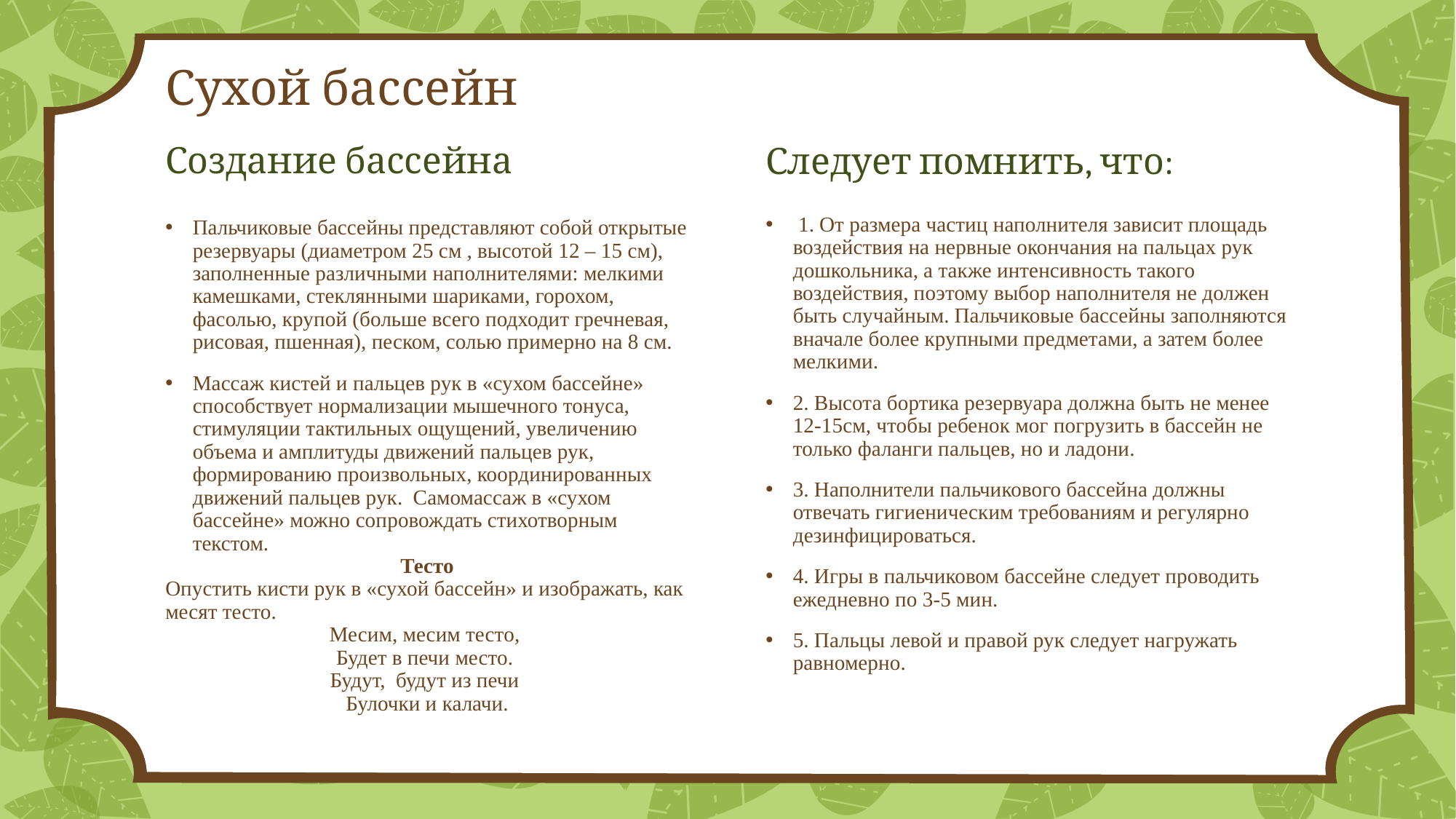

# Сухой бассейн
Следует помнить, что:
Создание бассейна

 1. От размера частиц наполнителя зависит площадь воздействия на нервные окончания на пальцах рук дошкольника, а также интенсивность такого воздействия, поэтому выбор наполнителя не должен быть случайным. Пальчиковые бассейны заполняются вначале более крупными предметами, а затем более мелкими.
2. Высота бортика резервуара должна быть не менее 12-15см, чтобы ребенок мог погрузить в бассейн не только фаланги пальцев, но и ладони.
3. Наполнители пальчикового бассейна должны отвечать гигиеническим требованиям и регулярно дезинфицироваться.
4. Игры в пальчиковом бассейне следует проводить ежедневно по 3-5 мин.
5. Пальцы левой и правой рук следует нагружать равномерно.

Пальчиковые бассейны представляют собой открытые резервуары (диаметром 25 см , высотой 12 – 15 см), заполненные различными наполнителями: мелкими камешками, стеклянными шариками, горохом, фасолью, крупой (больше всего подходит гречневая, рисовая, пшенная), песком, солью примерно на 8 см.
Массаж кистей и пальцев рук в «сухом бассейне» способствует нормализации мышечного тонуса, стимуляции тактильных ощущений, увеличению объема и амплитуды движений пальцев рук, формированию произвольных, координированных движений пальцев рук.  Самомассаж в «сухом бассейне» можно сопровождать стихотворным текстом.
Тесто
Опустить кисти рук в «сухой бассейн» и изображать, как месят тесто.
Месим, месим тесто,
Будет в печи место.
Будут,  будут из печи
Булочки и калачи.